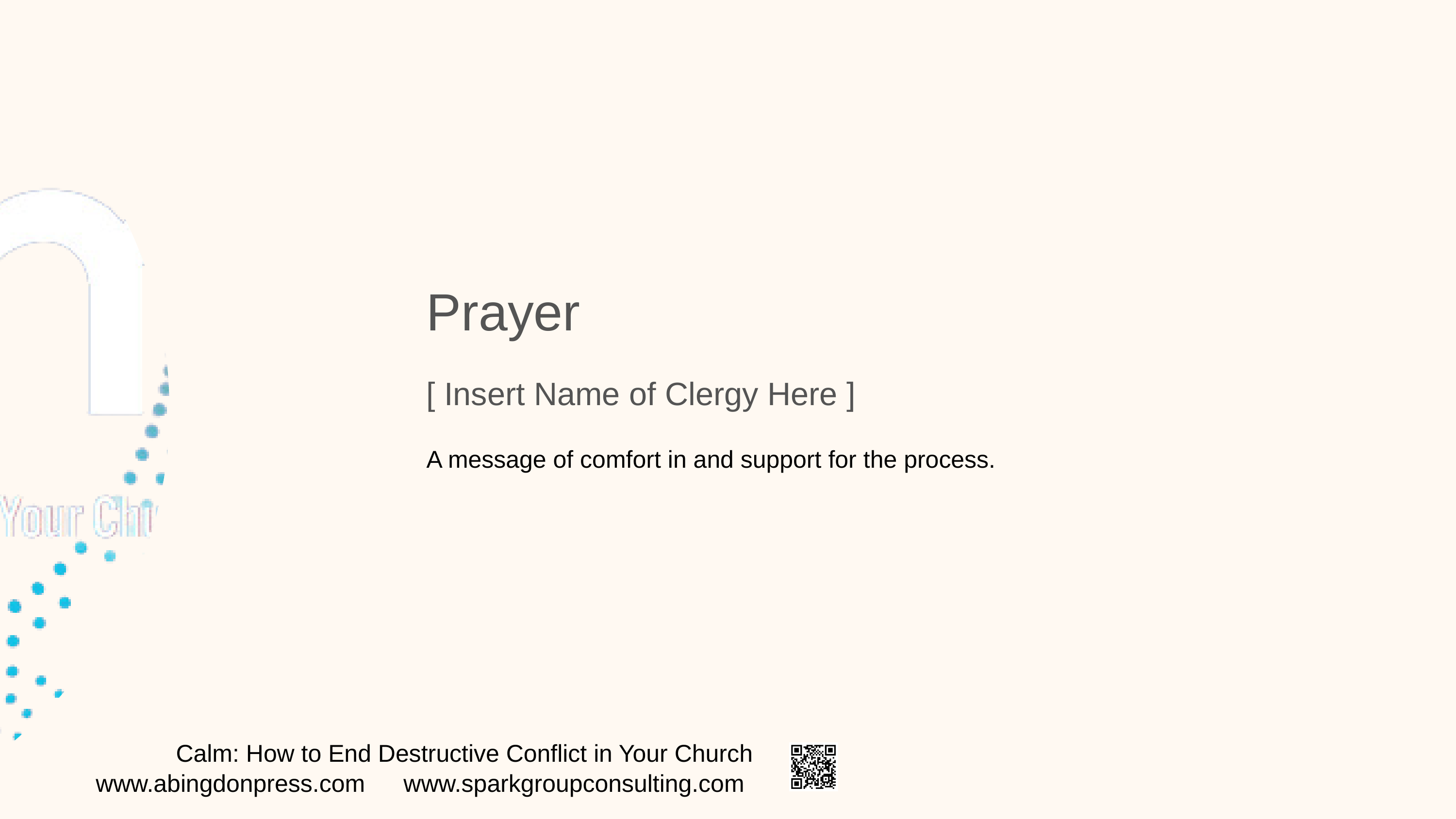

Prayer
[ Insert Name of Clergy Here ]
A message of comfort in and support for the process.
Calm: How to End Destructive Conflict in Your Church

www.abingdonpress.com
www.sparkgroupconsulting.com